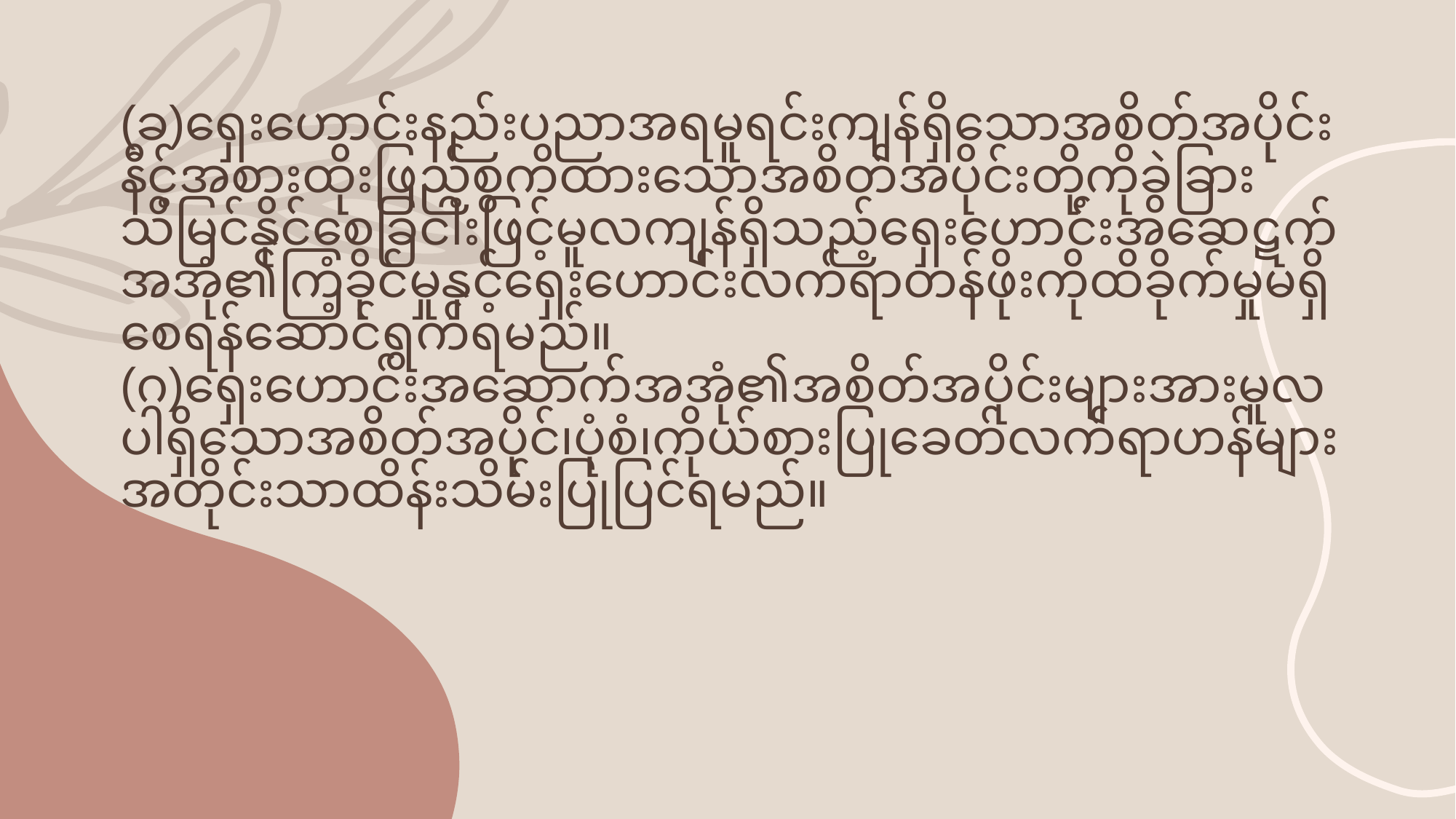

# (ခ)ရှေးဟောင်းနည်းပညာအရမူရင်းကျန်ရှိသောအစိတ်အပိုင်းနီင့်အစားထိုးဖြည့်စွကိထားသောအစိတ်အပိုင်းတို့ကိုခွဲခြားသိမြင်နိုင်စေခြငါးဖြင့်မူလကျန်ရှိသည့်ရှေးဟောင်းအဆေဋက်အအုံ၏ကြံ့ခိုင်မှုနှင့်ရှေးဟောင်းလက်ရာတန်ဖိုးကိုထိခိုက်မှုမရှိစေရန်ဆောင်ရွက်ရမည်။ (ဂ)ရှေးဟောင်းအဆောက်အအုံ၏အစိတ်အပိုင်းများအားမူလပါရှိသောအစိတ်အပိုင်၊ပုံစံ၊ကိုယ်စားပြုခေတ်လက်ရာဟန်များအတိုင်းသာထိန်းသိမ်းပြုပြင်ရမည်။